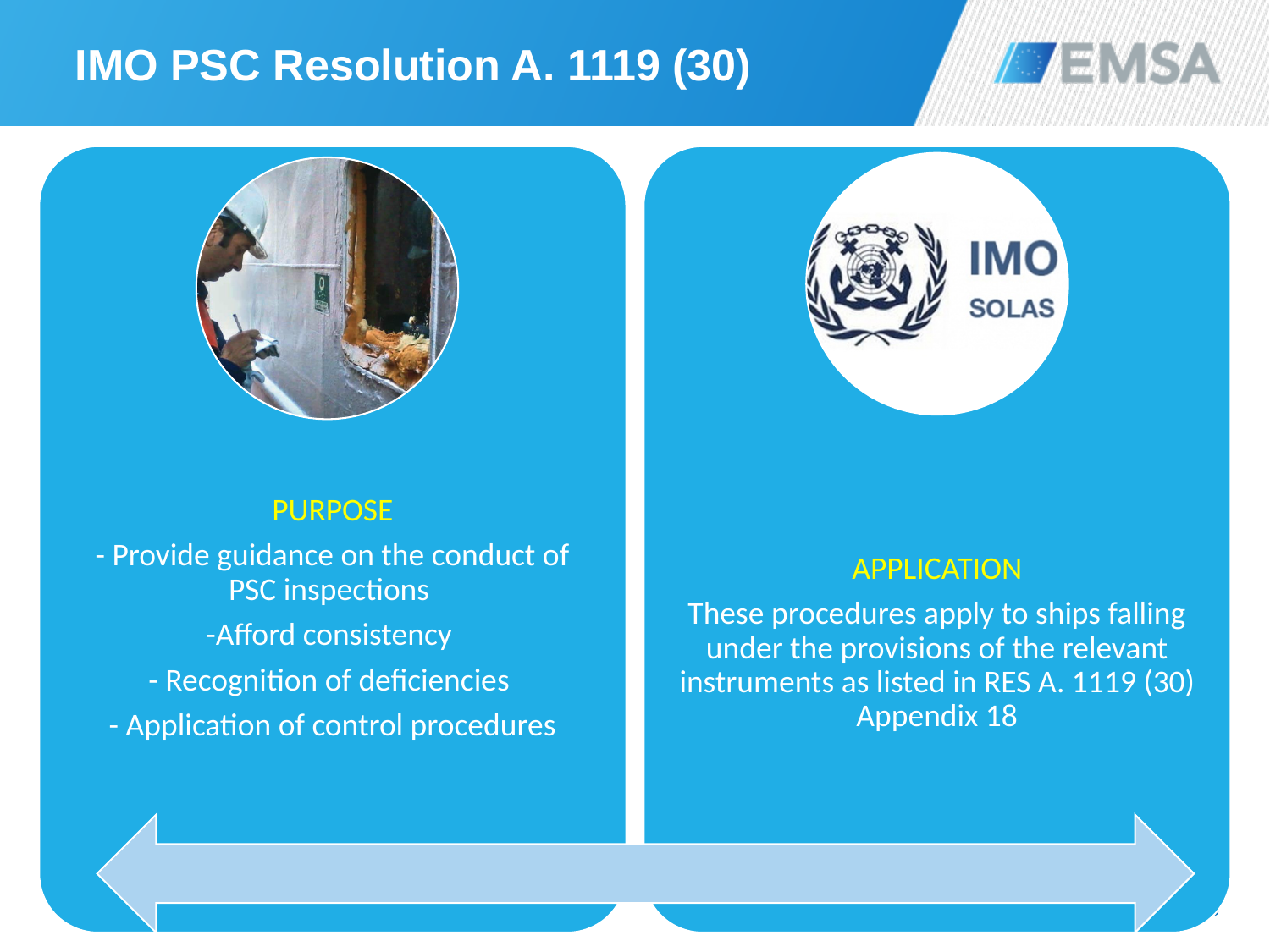

# IMO PSC Resolution A. 1119 (30)
PURPOSE
- Provide guidance on the conduct of PSC inspections
-Afford consistency
- Recognition of deficiencies
- Application of control procedures

APPLICATION
These procedures apply to ships falling under the provisions of the relevant instruments as listed in RES A. 1119 (30) Appendix 18

8